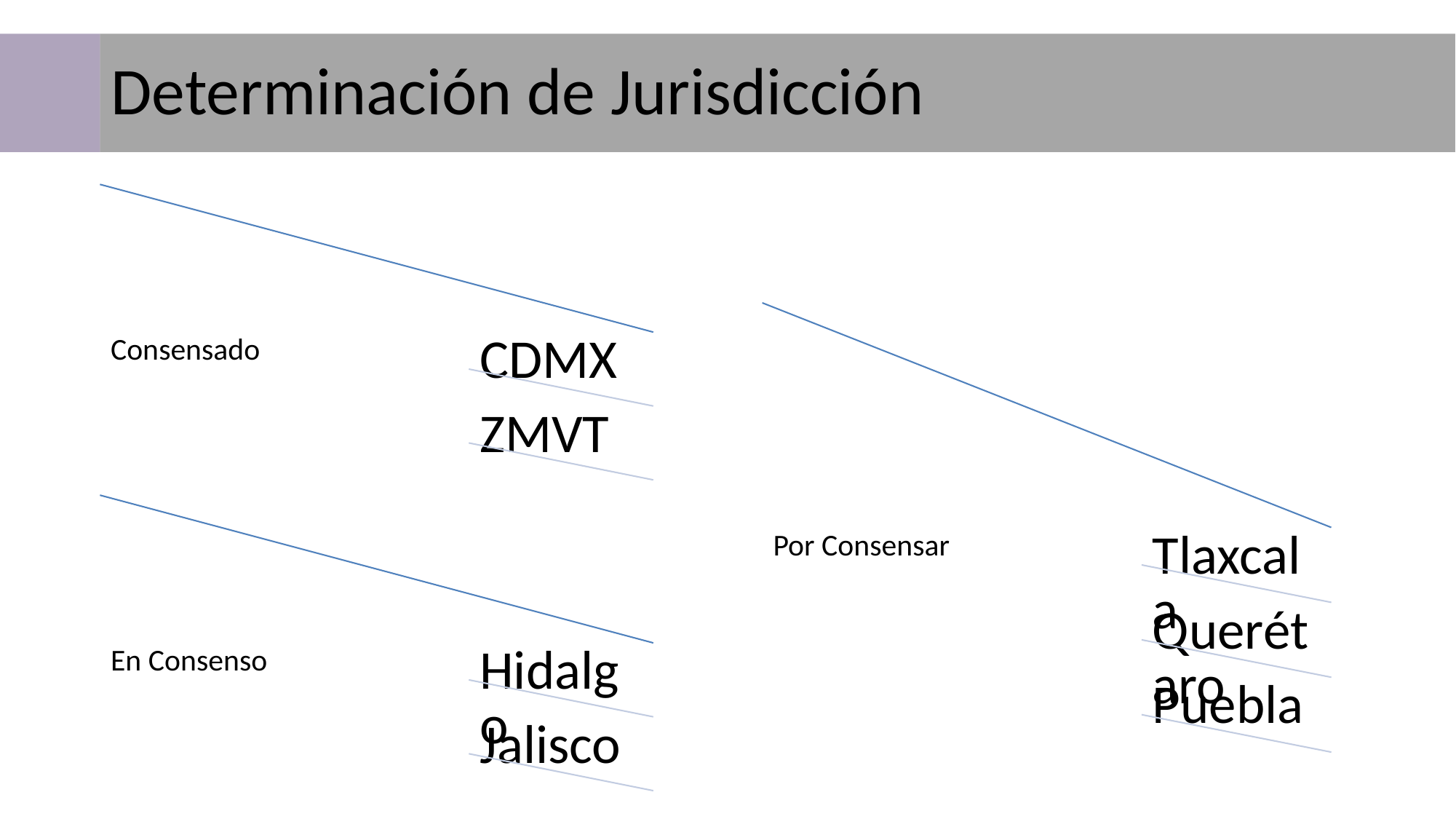

Determinación de Jurisdicción
Consensado
CDMX
ZMVT
Por Consensar
Tlaxcala
Querétaro
Puebla
En Consenso
Hidalgo
Jalisco